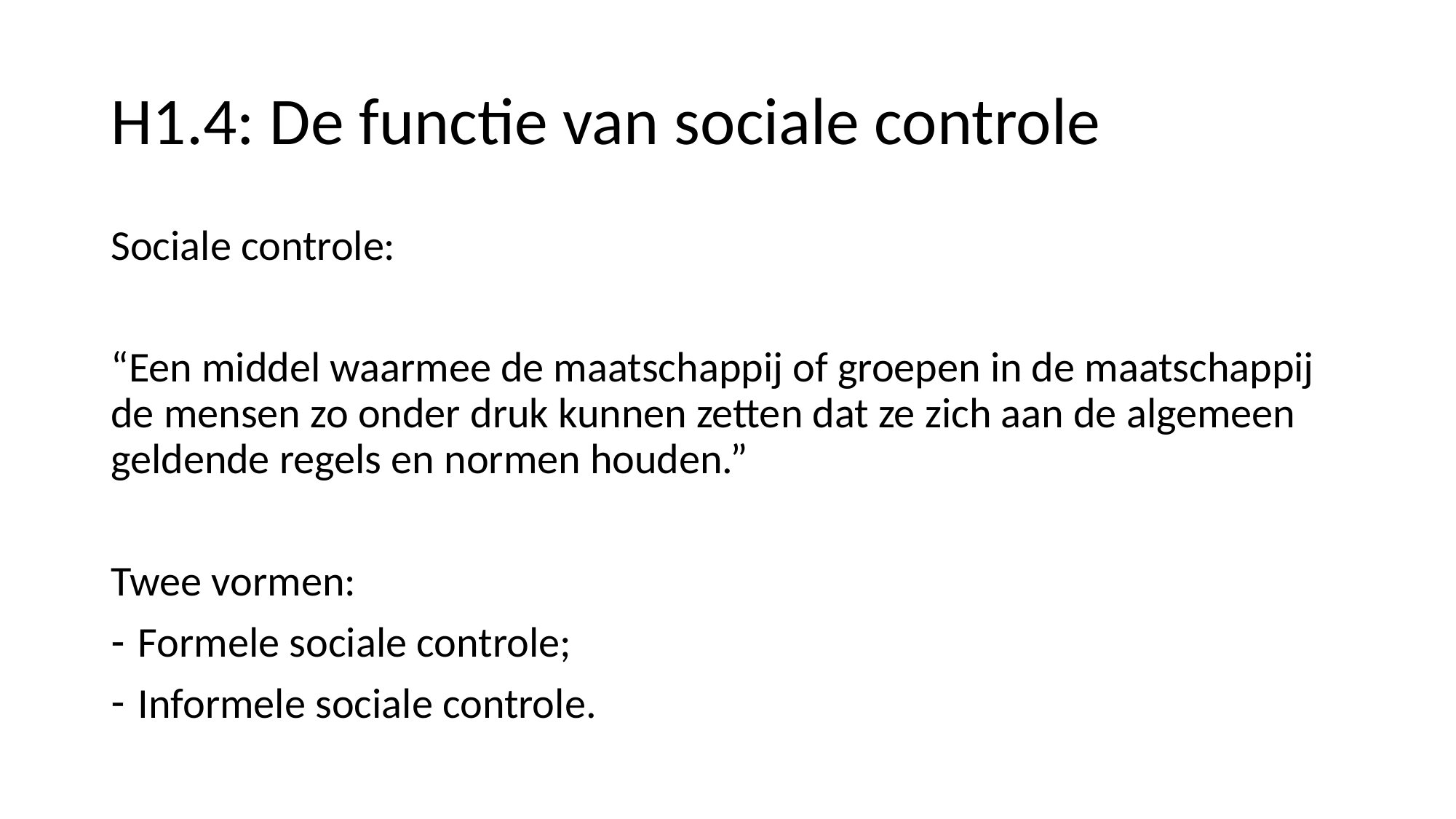

# H1.4: De functie van sociale controle
Sociale controle:

“Een middel waarmee de maatschappij of groepen in de maatschappij de mensen zo onder druk kunnen zetten dat ze zich aan de algemeen geldende regels en normen houden.”

Twee vormen:
Formele sociale controle;
Informele sociale controle.